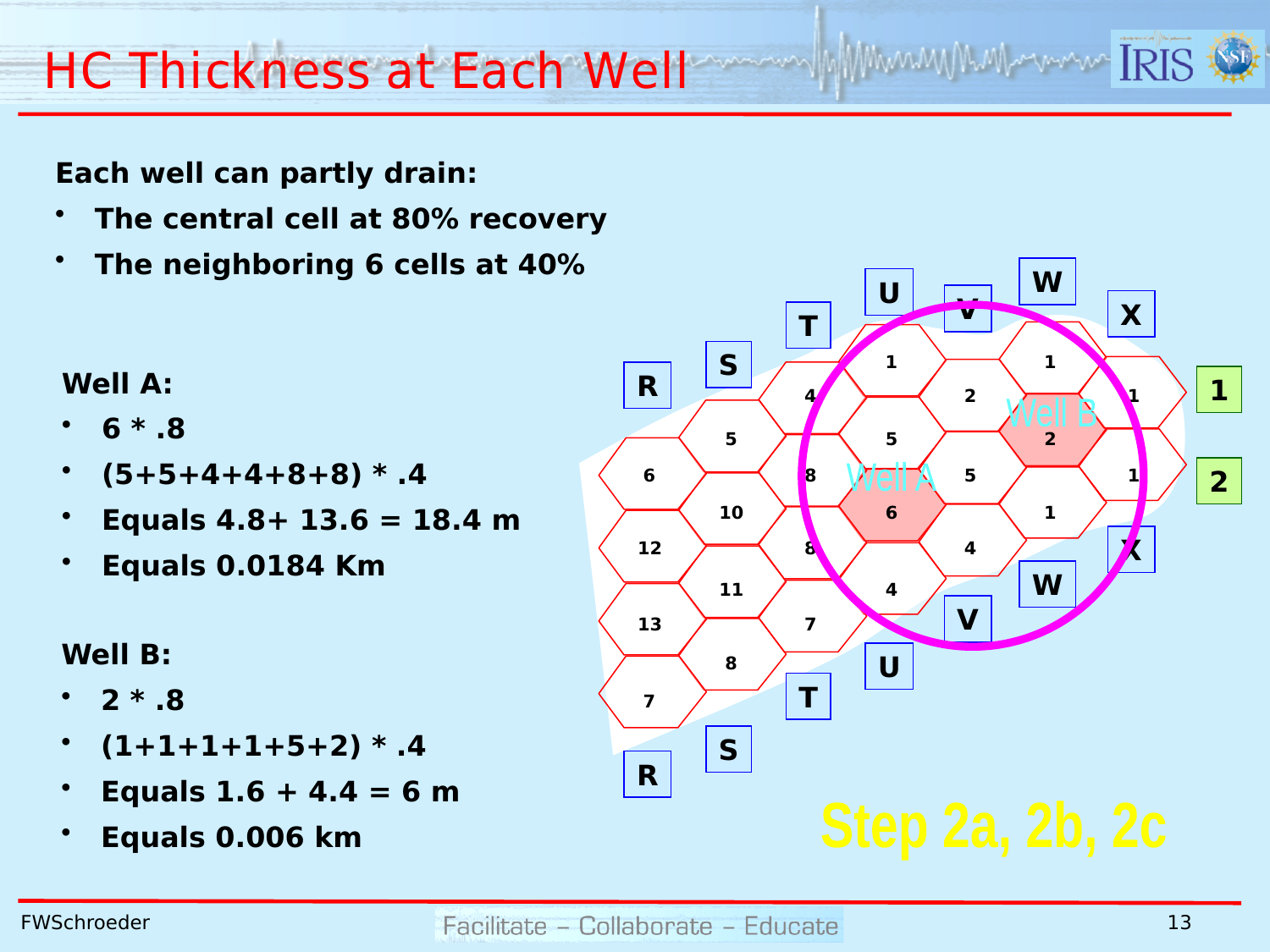

# HC Thickness at Each Well
Each well can partly drain:
 The central cell at 80% recovery
 The neighboring 6 cells at 40%
W
U
V
X
T

S

1
1
Well A:
 6 * .8
 (5+5+4+4+8+8) * .4
 Equals 4.8+ 13.6 = 18.4 m
 Equals 0.0184 Km
R
1

4
2
1

Well B

5
5
2

6
8
5
1
2
Well A

10
6
1

X

12
8
4
W

11
4
V

13
7
Well B:
 2 * .8
 (1+1+1+1+5+2) * .4
 Equals 1.6 + 4.4 = 6 m
 Equals 0.006 km

U
8
T
7
S
R
Step 2a, 2b, 2c